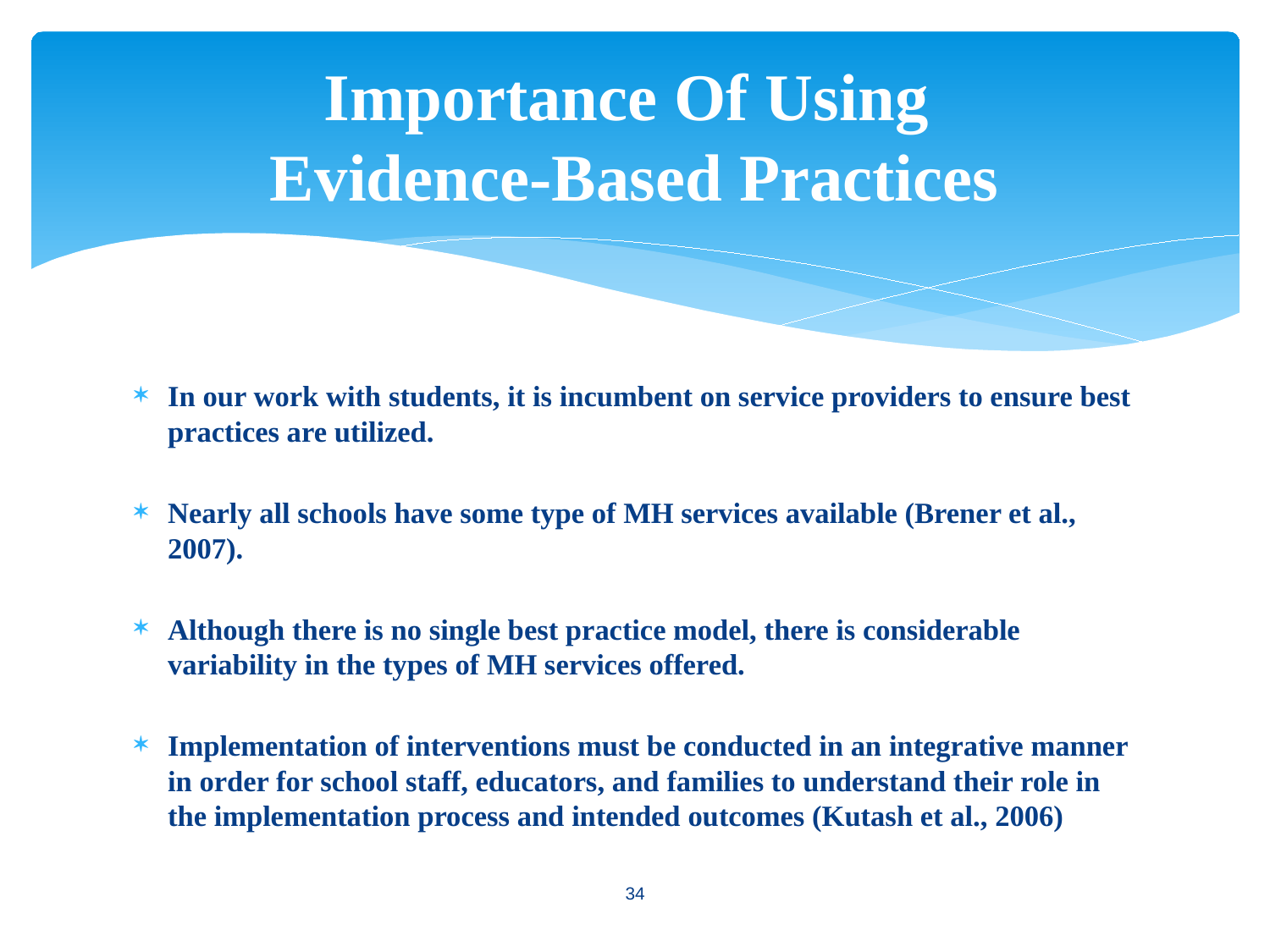

# Importance Of Using Evidence-Based Practices
In our work with students, it is incumbent on service providers to ensure best practices are utilized.

Nearly all schools have some type of MH services available (Brener et al., 2007).

Although there is no single best practice model, there is considerable variability in the types of MH services offered.

Implementation of interventions must be conducted in an integrative manner in order for school staff, educators, and families to understand their role in the implementation process and intended outcomes (Kutash et al., 2006)
34